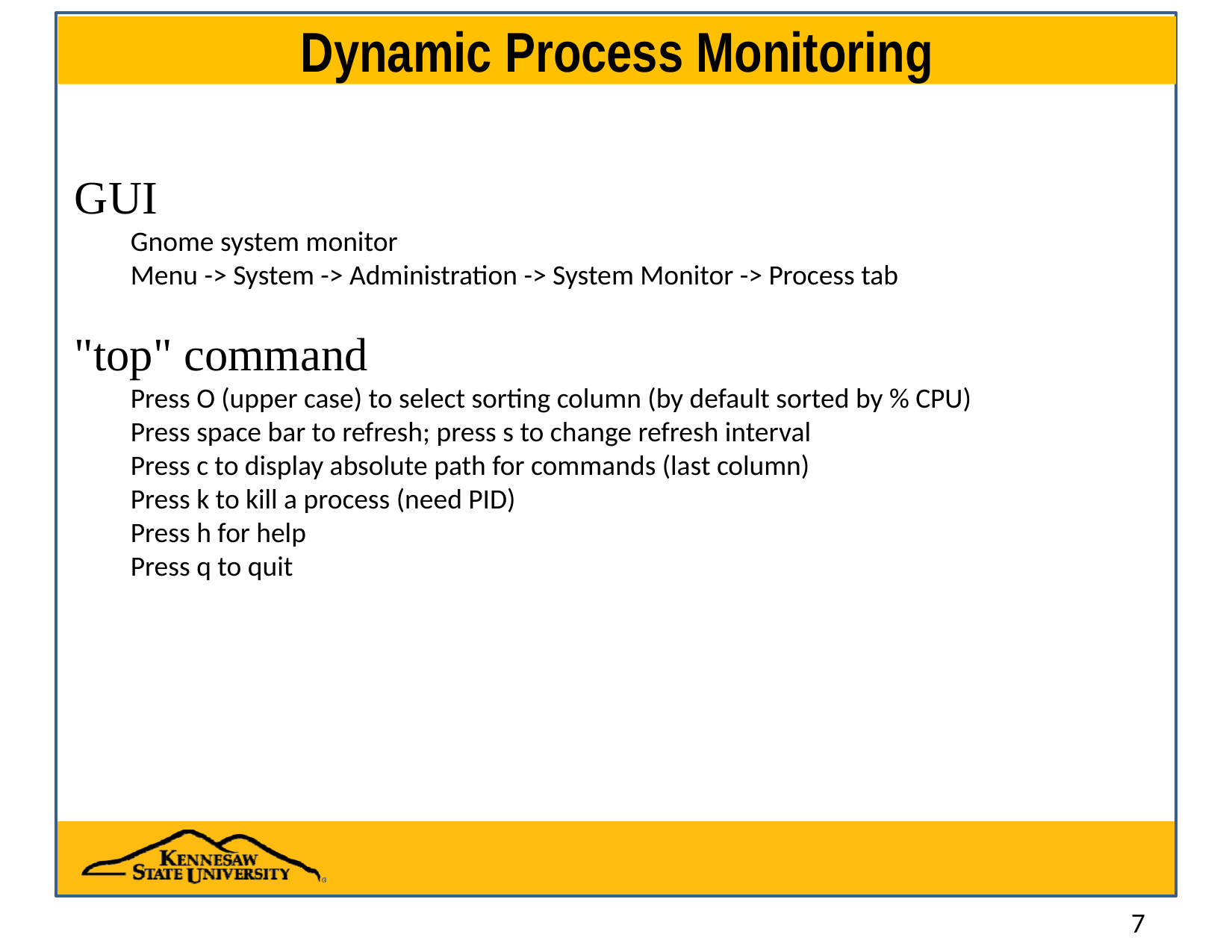

# Dynamic Process Monitoring
GUI
Gnome system monitor
Menu -> System -> Administration -> System Monitor -> Process tab

"top" command
Press O (upper case) to select sorting column (by default sorted by % CPU)
Press space bar to refresh; press s to change refresh interval
Press c to display absolute path for commands (last column)
Press k to kill a process (need PID)
Press h for help
Press q to quit